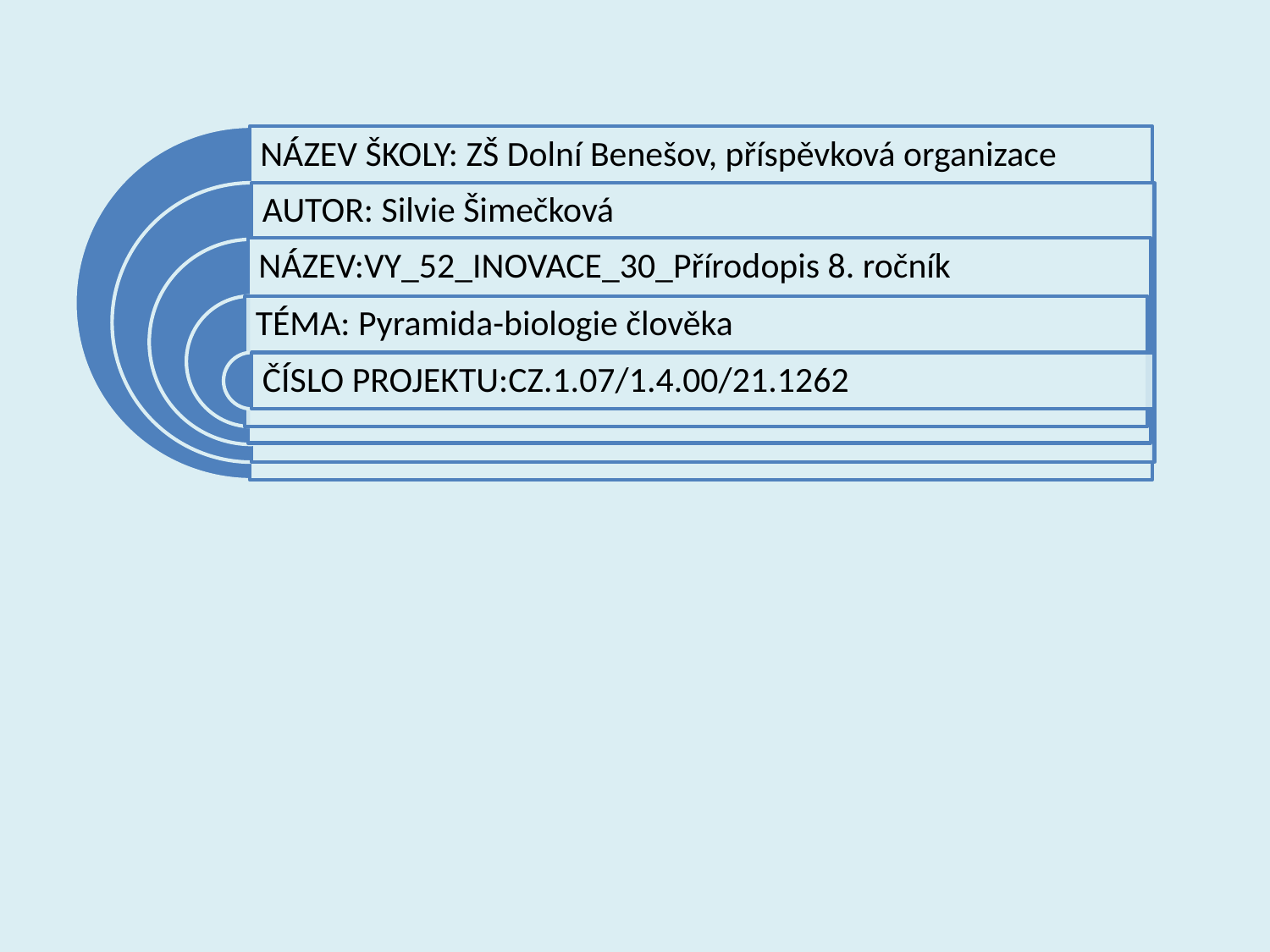

NÁZEV ŠKOLY: ZŠ Dolní Benešov, příspěvková organizace
AUTOR: Silvie Šimečková
NÁZEV:VY_52_INOVACE_30_Přírodopis 8. ročník
TÉMA: Pyramida-biologie člověka
ČÍSLO PROJEKTU:CZ.1.07/1.4.00/21.1262
#